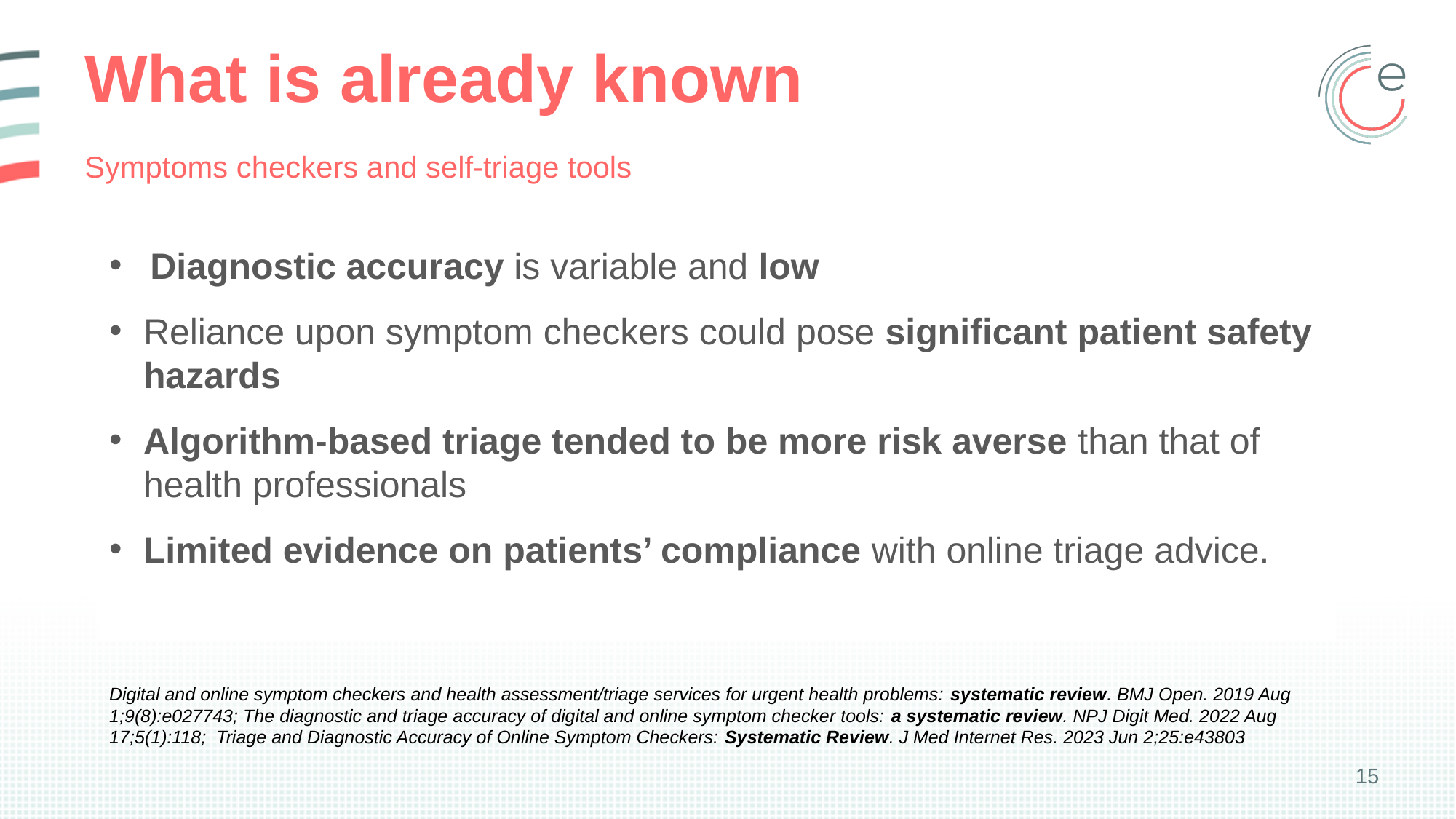

# What is already known
Symptoms checkers and self-triage tools
Diagnostic accuracy is variable and low

Reliance upon symptom checkers could pose significant patient safety hazards

Algorithm-based triage tended to be more risk averse than that of health professionals

Limited evidence on patients’ compliance with online triage advice.

Digital and online symptom checkers and health assessment/triage services for urgent health problems: systematic review. BMJ Open. 2019 Aug 1;9(8):e027743; The diagnostic and triage accuracy of digital and online symptom checker tools: a systematic review. NPJ Digit Med. 2022 Aug 17;5(1):118;  Triage and Diagnostic Accuracy of Online Symptom Checkers: Systematic Review. J Med Internet Res. 2023 Jun 2;25:e43803